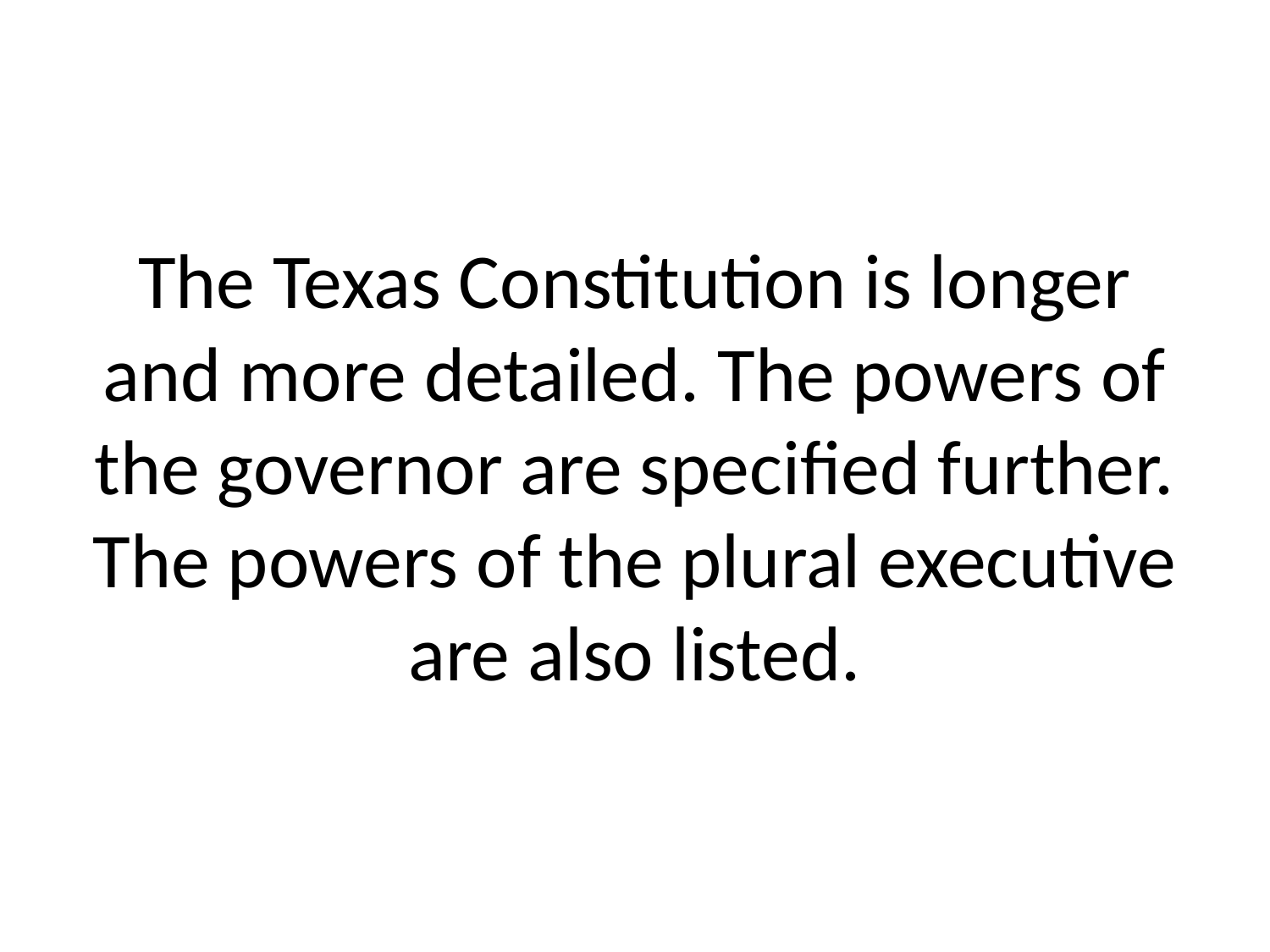

# The Texas Constitution is longer and more detailed. The powers of the governor are specified further. The powers of the plural executive are also listed.